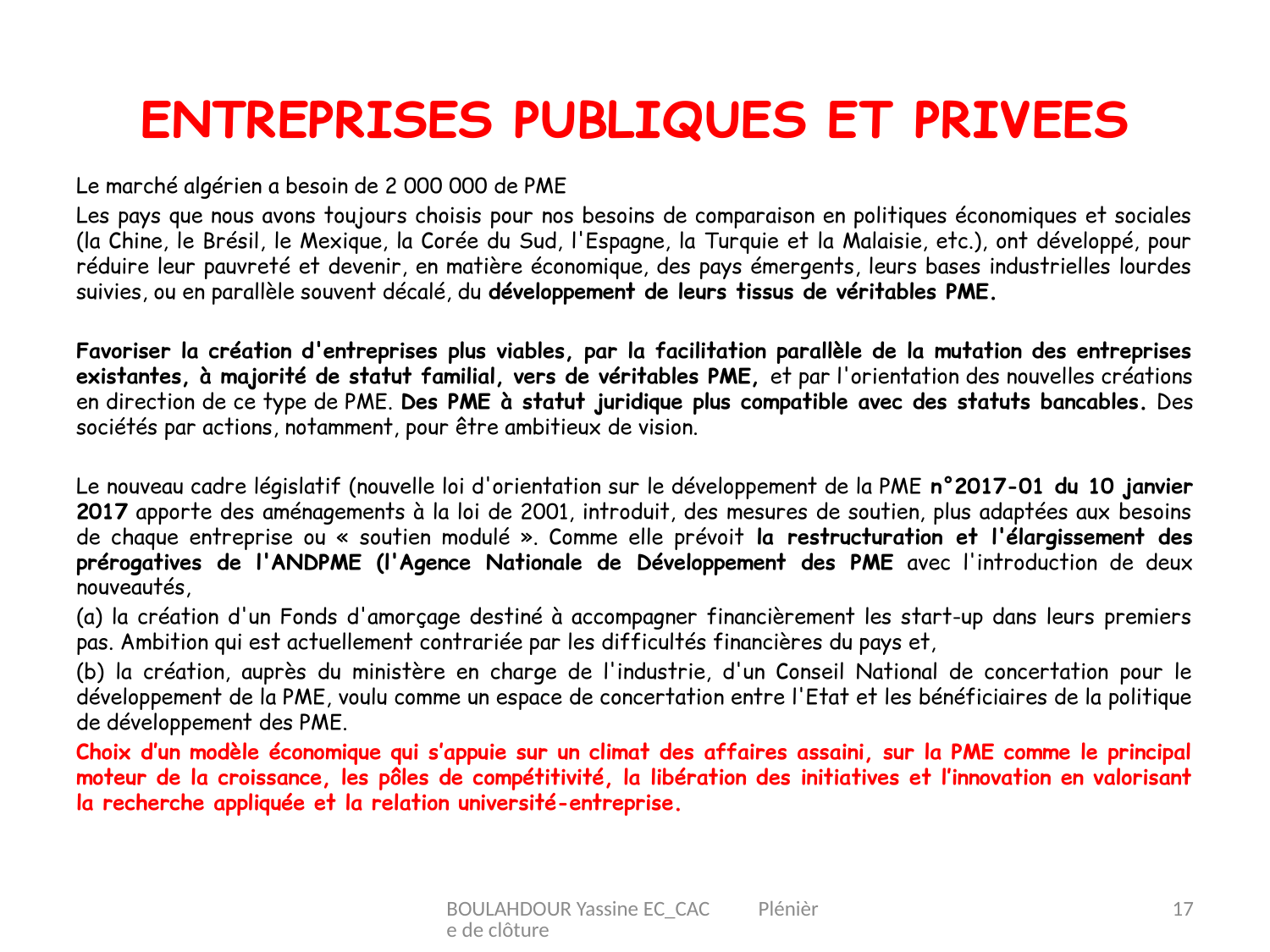

# ENTREPRISES PUBLIQUES ET PRIVEES
Le marché algérien a besoin de 2 000 000 de PME
Les pays que nous avons toujours choisis pour nos besoins de comparaison en politiques économiques et sociales (la Chine, le Brésil, le Mexique, la Corée du Sud, l'Espagne, la Turquie et la Malaisie, etc.), ont développé, pour réduire leur pauvreté et devenir, en matière économique, des pays émergents, leurs bases industrielles lourdes suivies, ou en parallèle souvent décalé, du développement de leurs tissus de véritables PME.

Favoriser la création d'entreprises plus viables, par la facilitation parallèle de la mutation des entreprises existantes, à majorité de statut familial, vers de véritables PME, et par l'orientation des nouvelles créations en direction de ce type de PME. Des PME à statut juridique plus compatible avec des statuts bancables. Des sociétés par actions, notamment, pour être ambitieux de vision.

Le nouveau cadre législatif (nouvelle loi d'orientation sur le développement de la PME n°2017-01 du 10 janvier 2017 apporte des aménagements à la loi de 2001, introduit, des mesures de soutien, plus adaptées aux besoins de chaque entreprise ou « soutien modulé ». Comme elle prévoit la restructuration et l'élargissement des prérogatives de l'ANDPME (l'Agence Nationale de Développement des PME avec l'introduction de deux nouveautés,
(a) la création d'un Fonds d'amorçage destiné à accompagner financièrement les start-up dans leurs premiers pas. Ambition qui est actuellement contrariée par les difficultés financières du pays et,
(b) la création, auprès du ministère en charge de l'industrie, d'un Conseil National de concertation pour le développement de la PME, voulu comme un espace de concertation entre l'Etat et les bénéficiaires de la politique de développement des PME.
Choix d’un modèle économique qui s’appuie sur un climat des affaires assaini, sur la PME comme le principal moteur de la croissance, les pôles de compétitivité, la libération des initiatives et l’innovation en valorisant la recherche appliquée et la relation université-entreprise.

BOULAHDOUR Yassine EC_CAC          Plénière de clôture
17